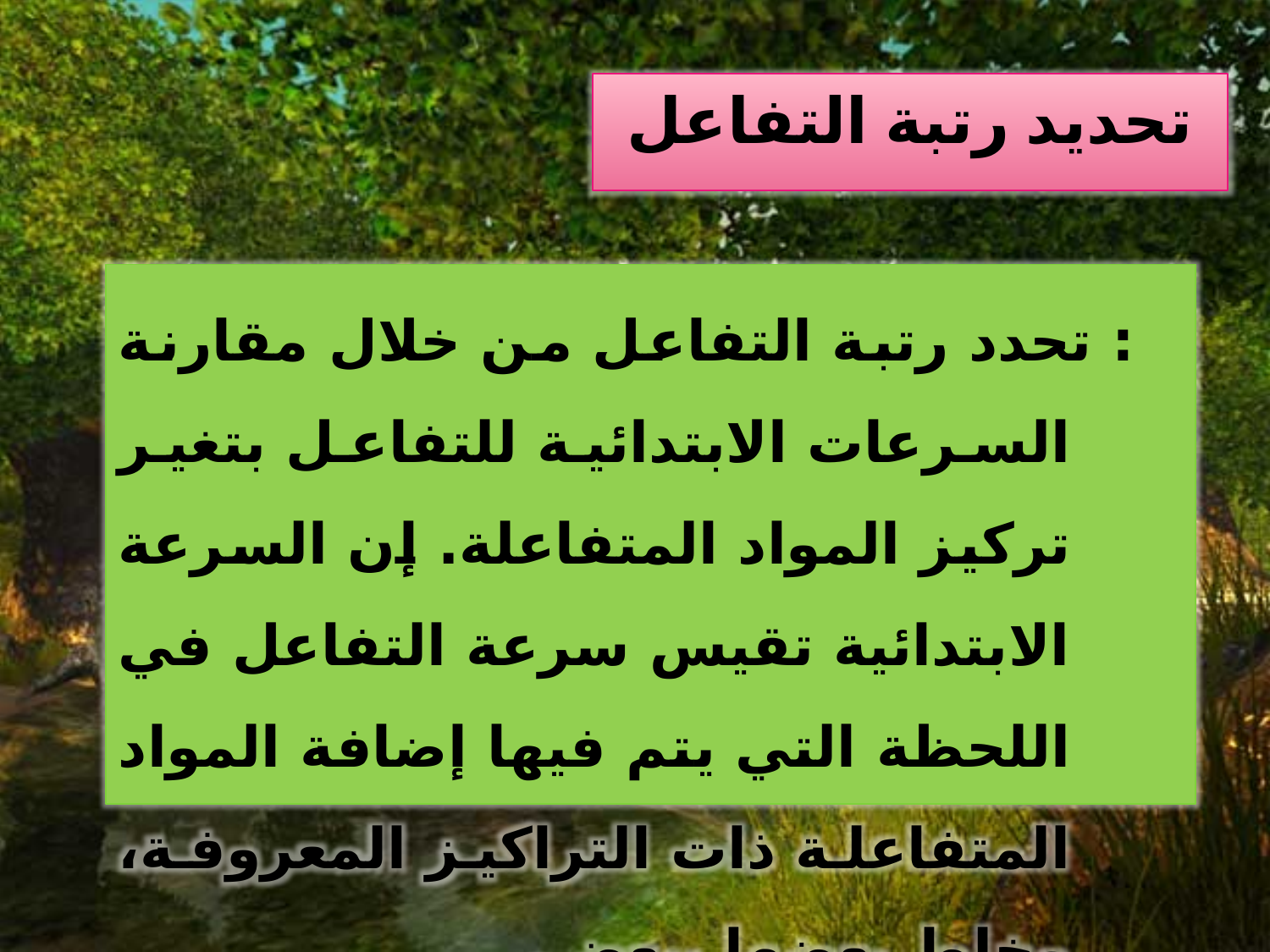

تحديد رتبة التفاعل
  : تحدد رتبة التفاعل من خلال مقارنة السرعات الابتدائية للتفاعل بتغير تركيز المواد المتفاعلة. إن السرعة الابتدائية تقيس سرعة التفاعل في اللحظة التي يتم فيها إضافة المواد المتفاعلة ذات التراكيز المعروفة، وخلط بعضها ببعض.